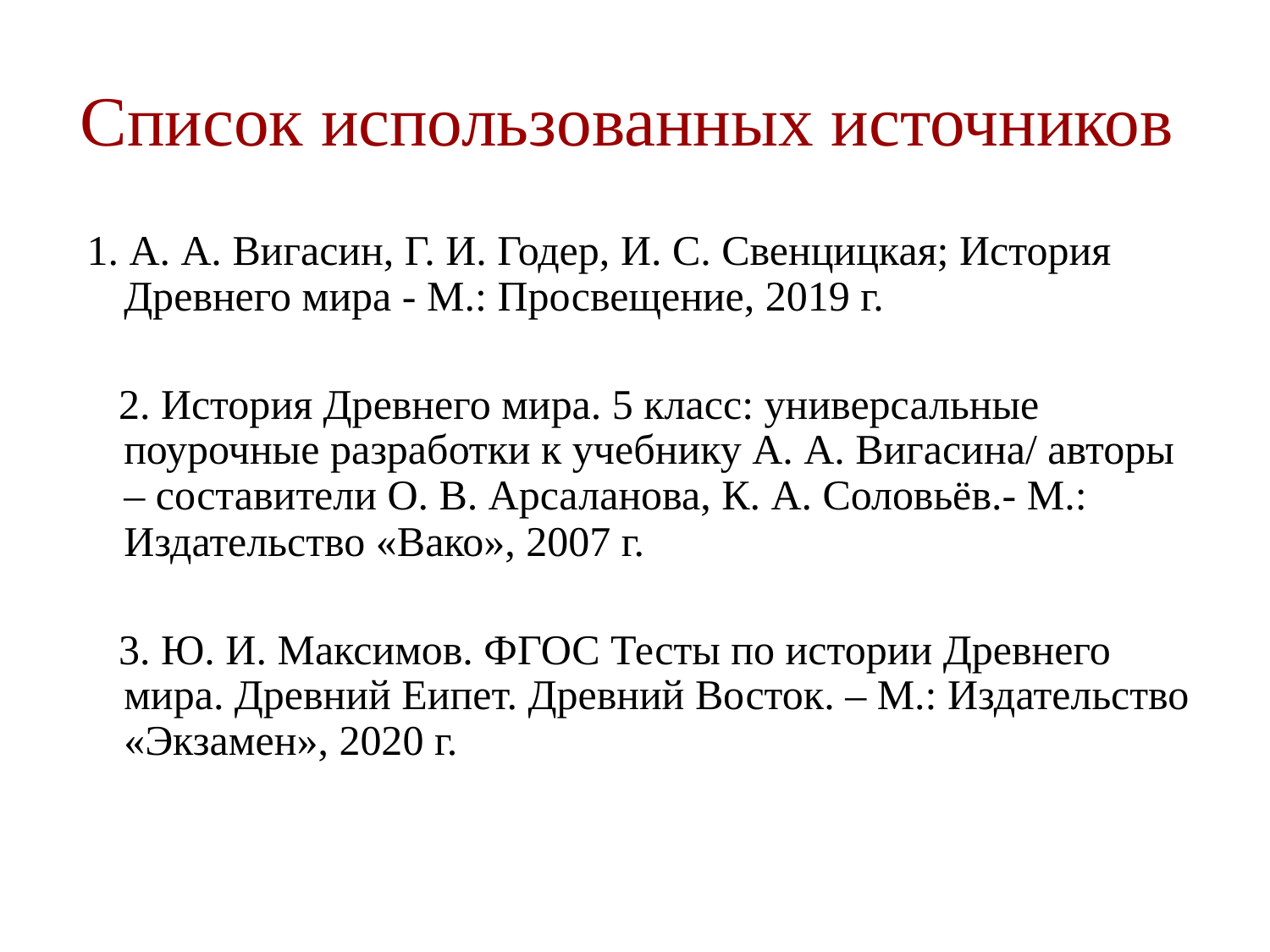

# Список использованных источников
 1. А. А. Вигасин, Г. И. Годер, И. С. Свенцицкая; История Древнего мира - М.: Просвещение, 2019 г.

    2. История Древнего мира. 5 класс: универсальные поурочные разработки к учебнику А. А. Вигасина/ авторы – составители О. В. Арсаланова, К. А. Соловьёв.- М.: Издательство «Вако», 2007 г.

    3. Ю. И. Максимов. ФГОС Тесты по истории Древнего мира. Древний Еипет. Древний Восток. – М.: Издательство «Экзамен», 2020 г.